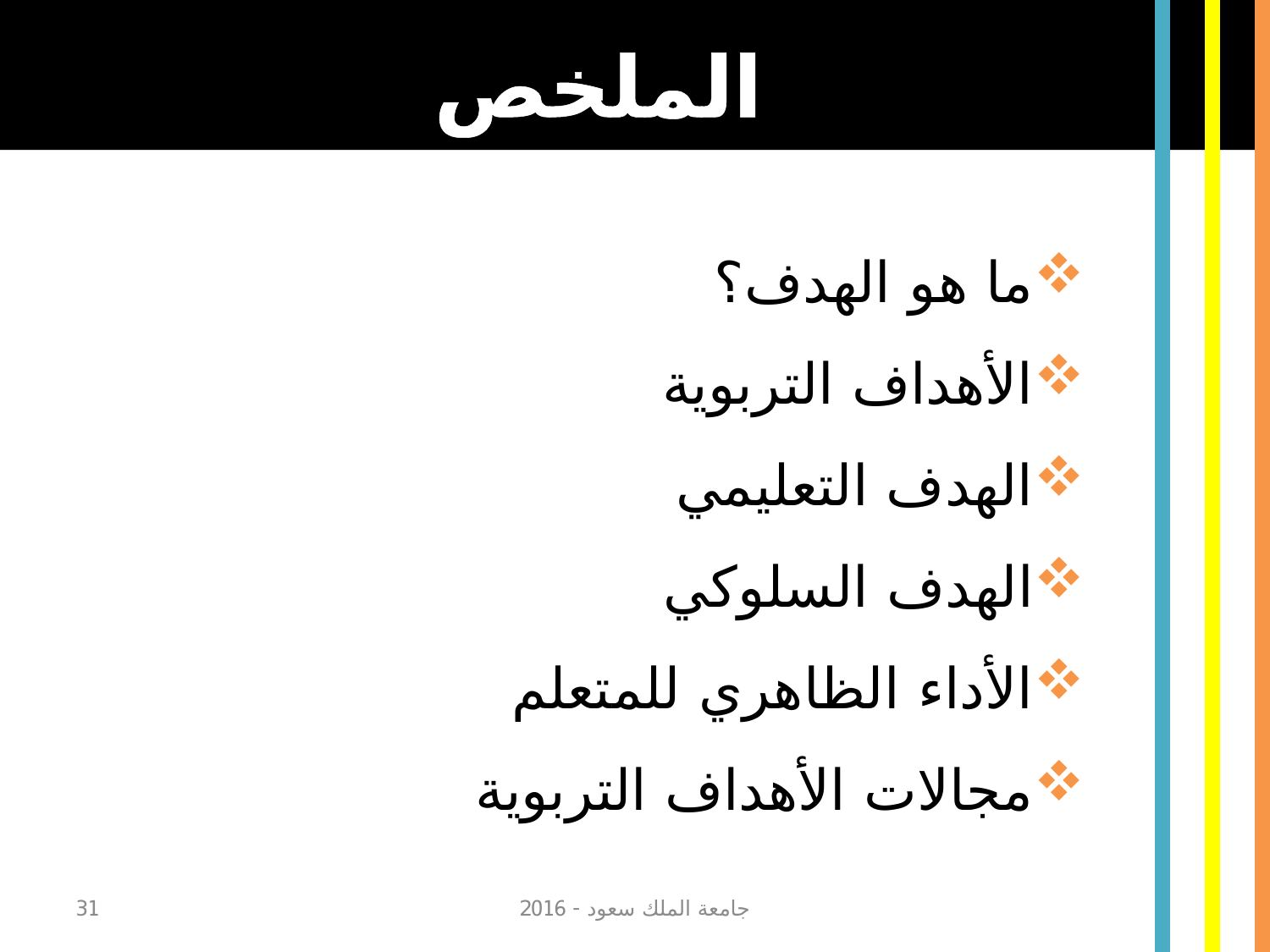

الملخص
ما هو الهدف؟
الأهداف التربوية
الهدف التعليمي
الهدف السلوكي
الأداء الظاهري للمتعلم
مجالات الأهداف التربوية

31
جامعة الملك سعود - 2016